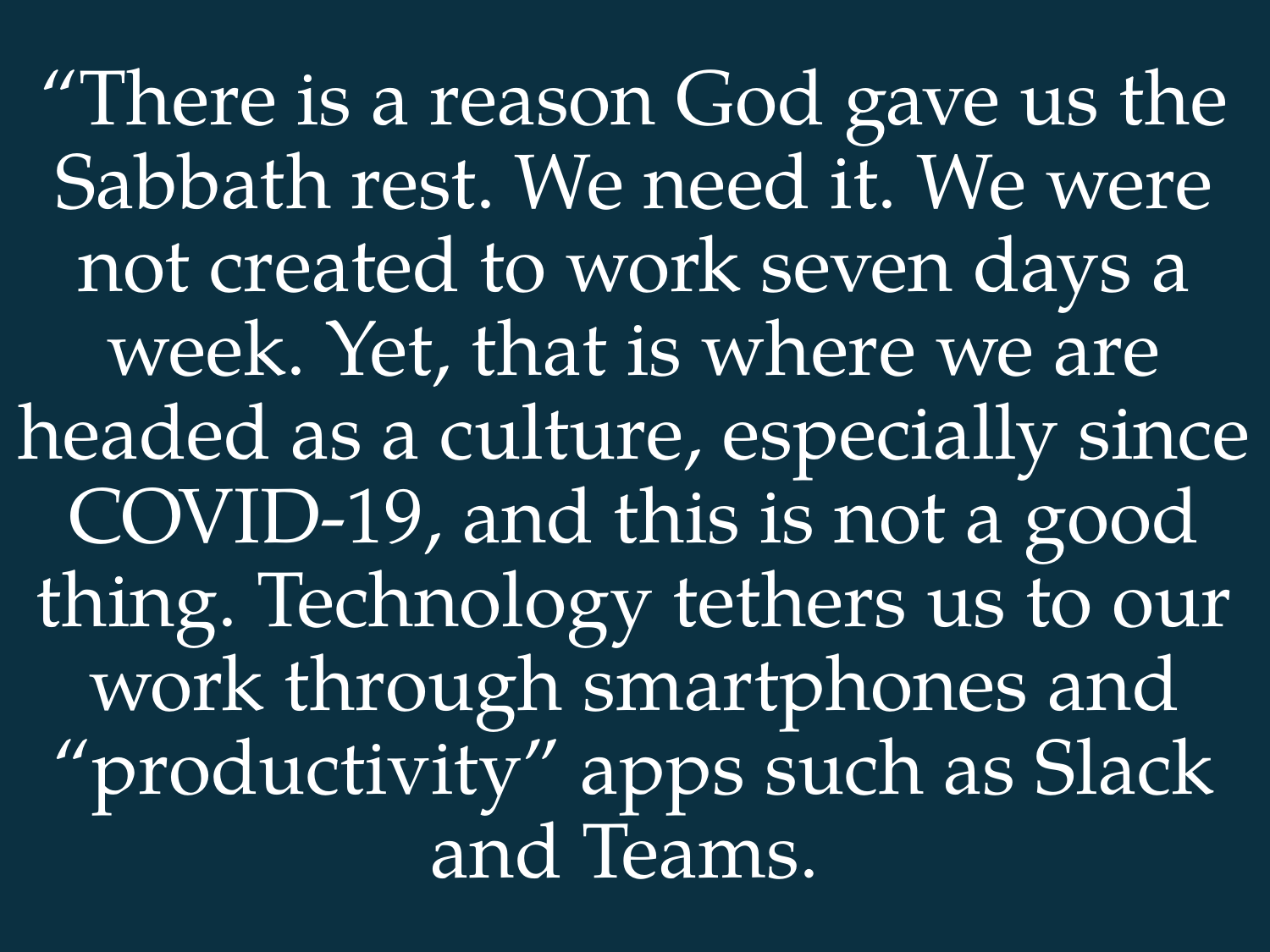

# “There is a reason God gave us the Sabbath rest. We need it. We were not created to work seven days a week. Yet, that is where we are headed as a culture, especially since COVID-19, and this is not a good thing. Technology tethers us to our work through smartphones and “productivity” apps such as Slack and Teams.